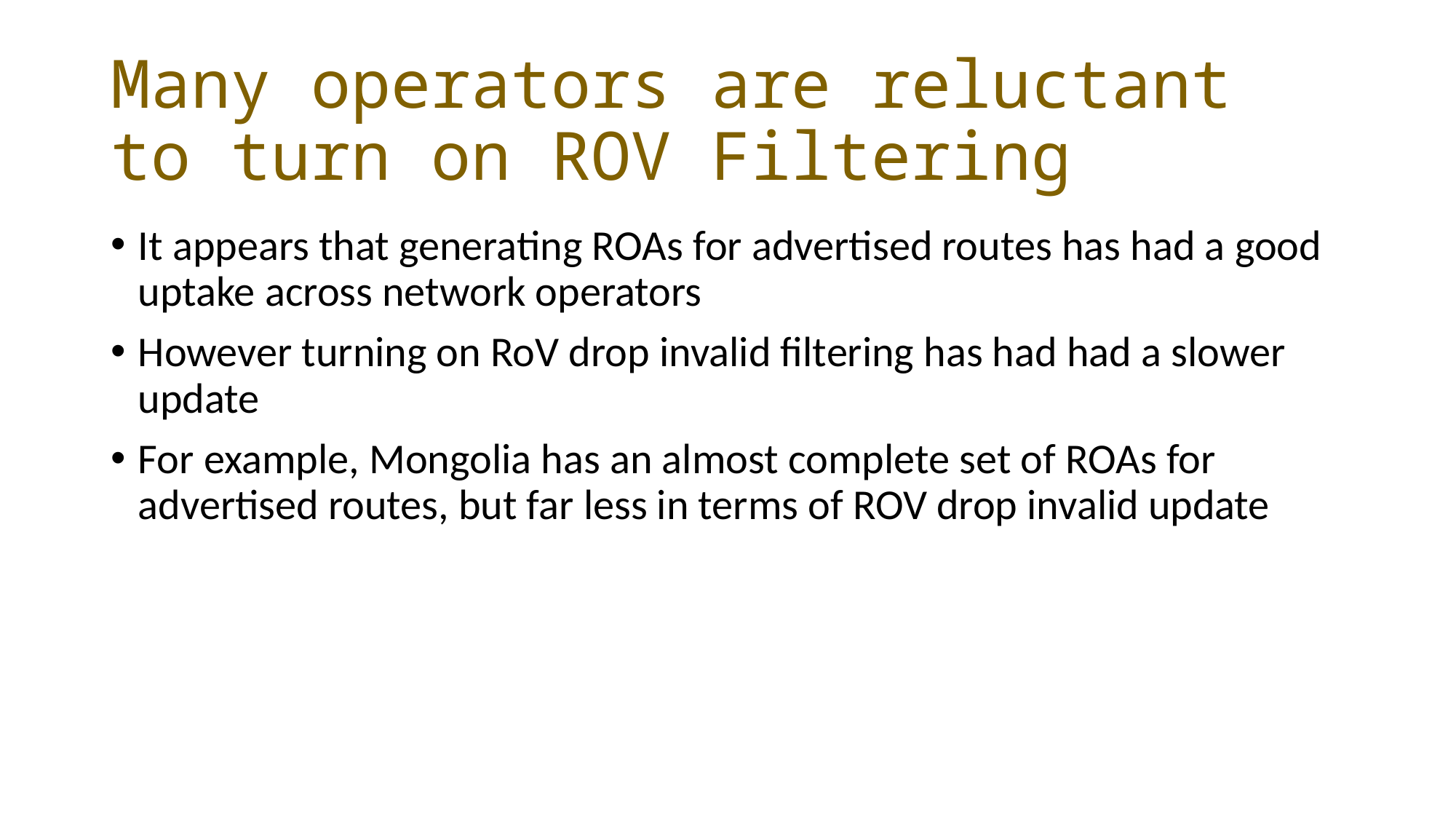

# Many operators are reluctant to turn on ROV Filtering
It appears that generating ROAs for advertised routes has had a good uptake across network operators
However turning on RoV drop invalid filtering has had had a slower update
For example, Mongolia has an almost complete set of ROAs for advertised routes, but far less in terms of ROV drop invalid update